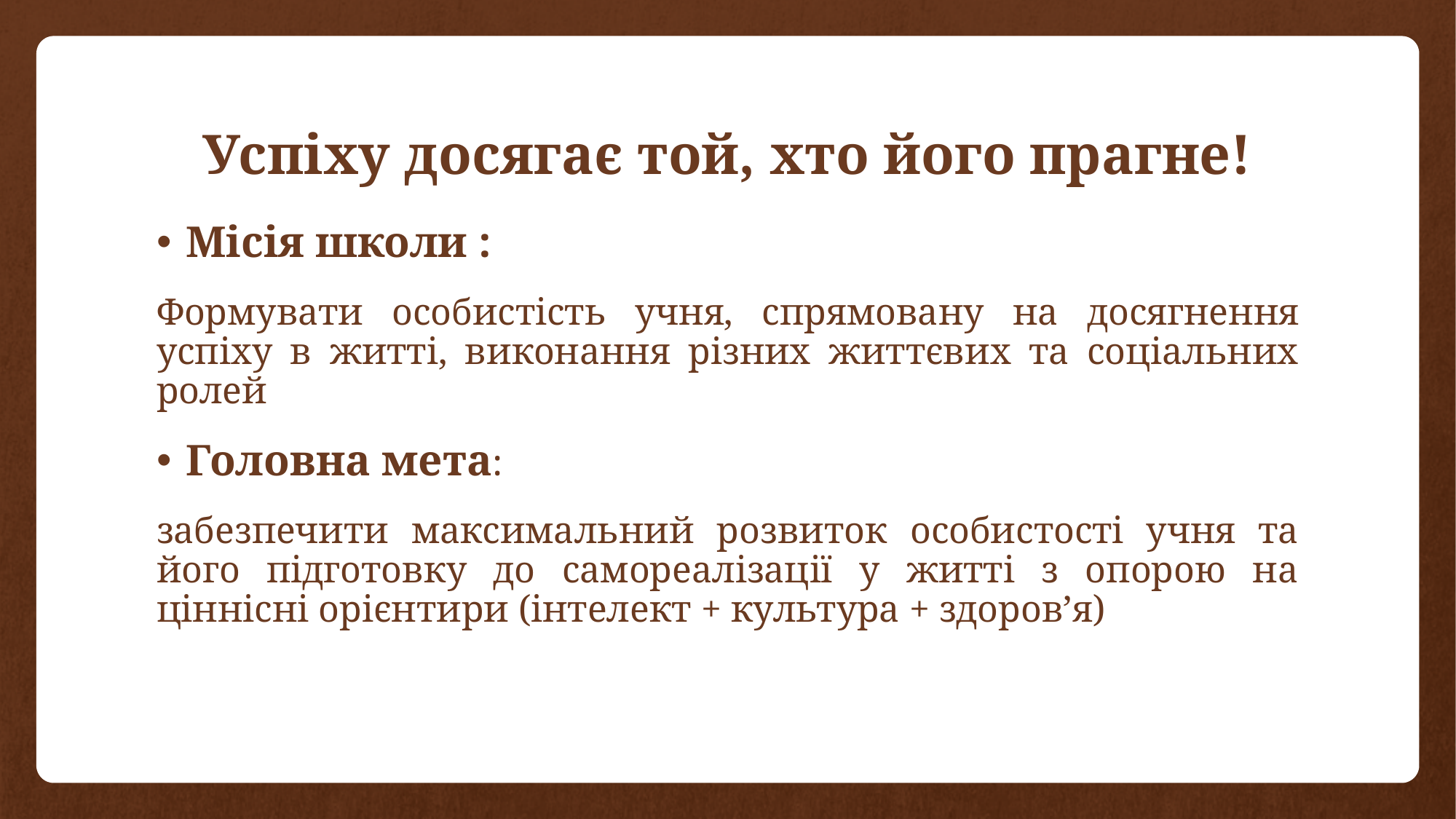

# Успіху досягає той, хто його прагне!
Місія школи :
Формувати особистість учня, спрямовану на досягнення успіху в житті, виконання різних життєвих та соціальних ролей
Головна мета:
забезпечити максимальний розвиток особистості учня та його підготовку до самореалізації у житті з опорою на ціннісні орієнтири (інтелект + культура + здоров’я)